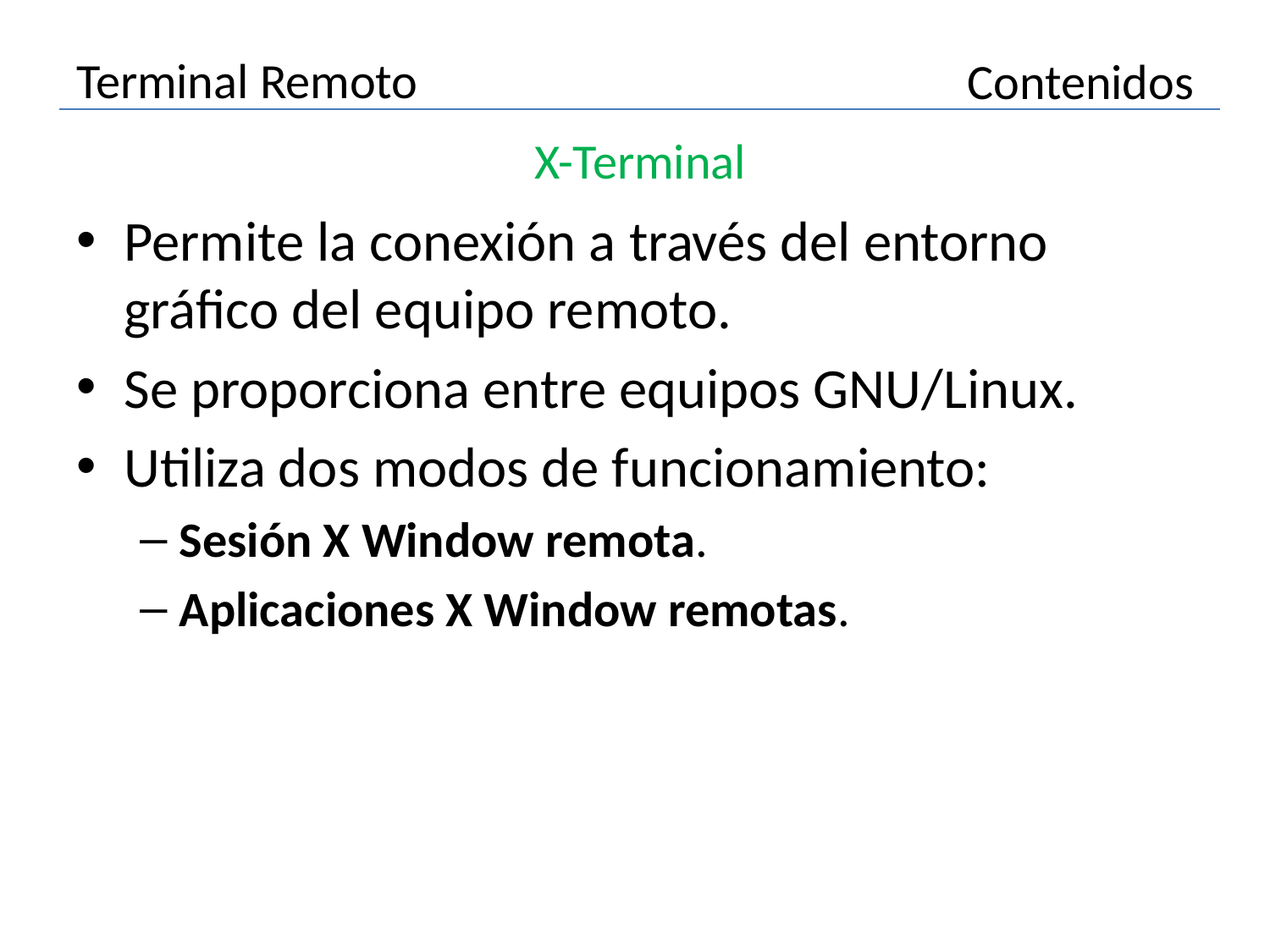

# Terminal Remoto
Contenidos
X-Terminal
Permite la conexión a través del entorno gráfico del equipo remoto.
Se proporciona entre equipos GNU/Linux.
Utiliza dos modos de funcionamiento:
Sesión X Window remota.
Aplicaciones X Window remotas.